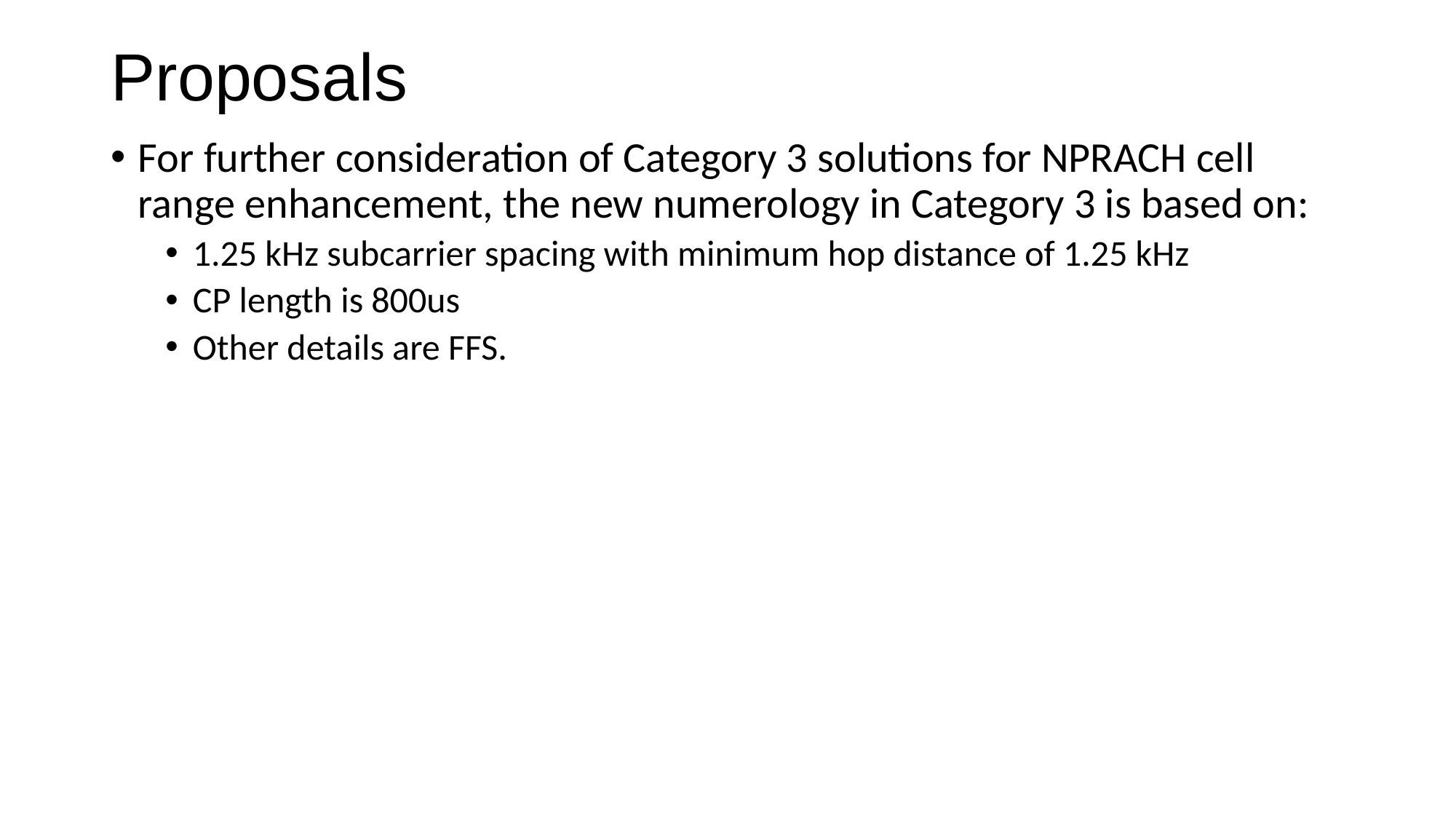

# Proposals
For further consideration of Category 3 solutions for NPRACH cell range enhancement, the new numerology in Category 3 is based on:
1.25 kHz subcarrier spacing with minimum hop distance of 1.25 kHz
CP length is 800us
Other details are FFS.